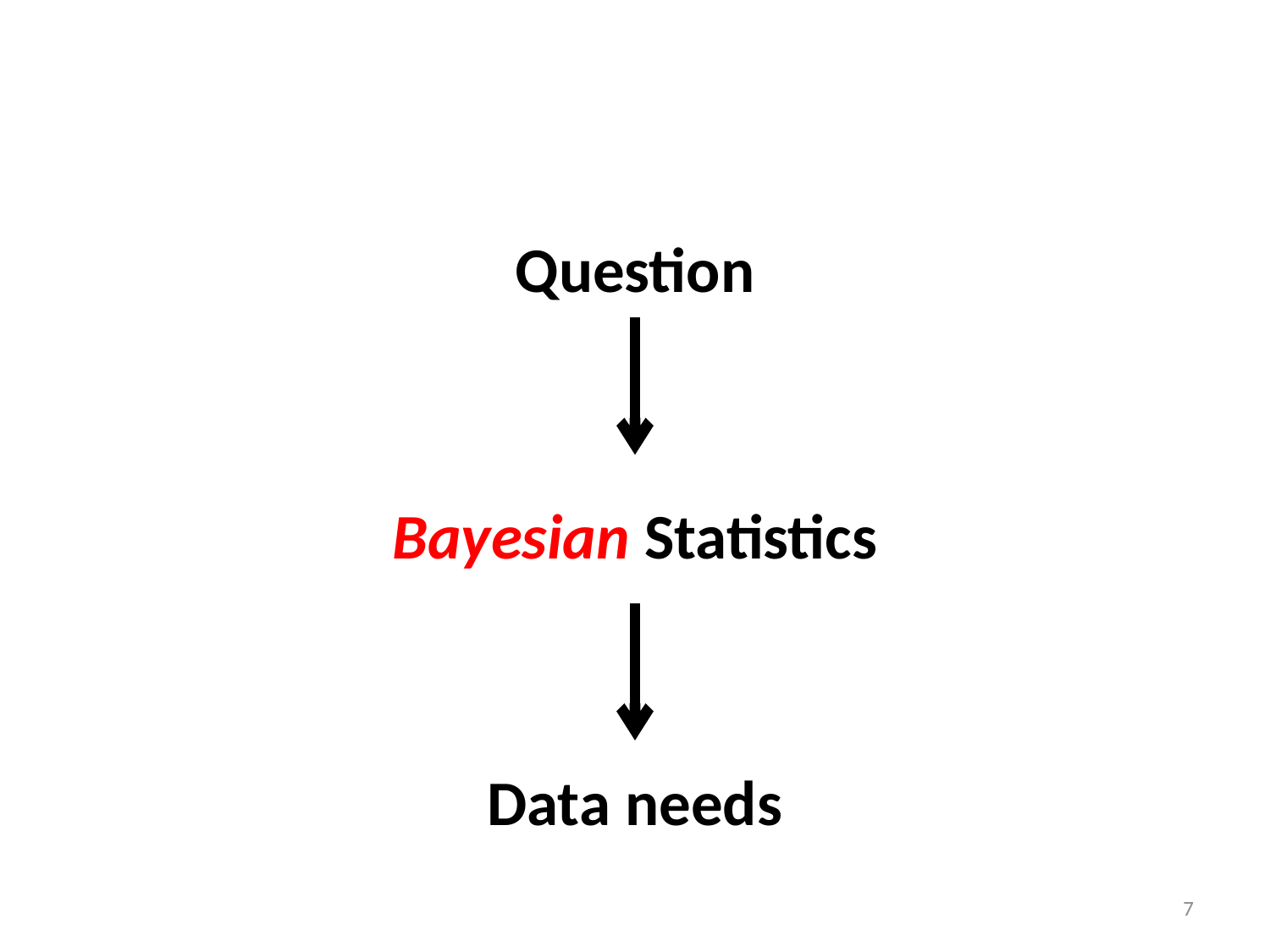

#
Question

Bayesian Statistics

Data needs

7